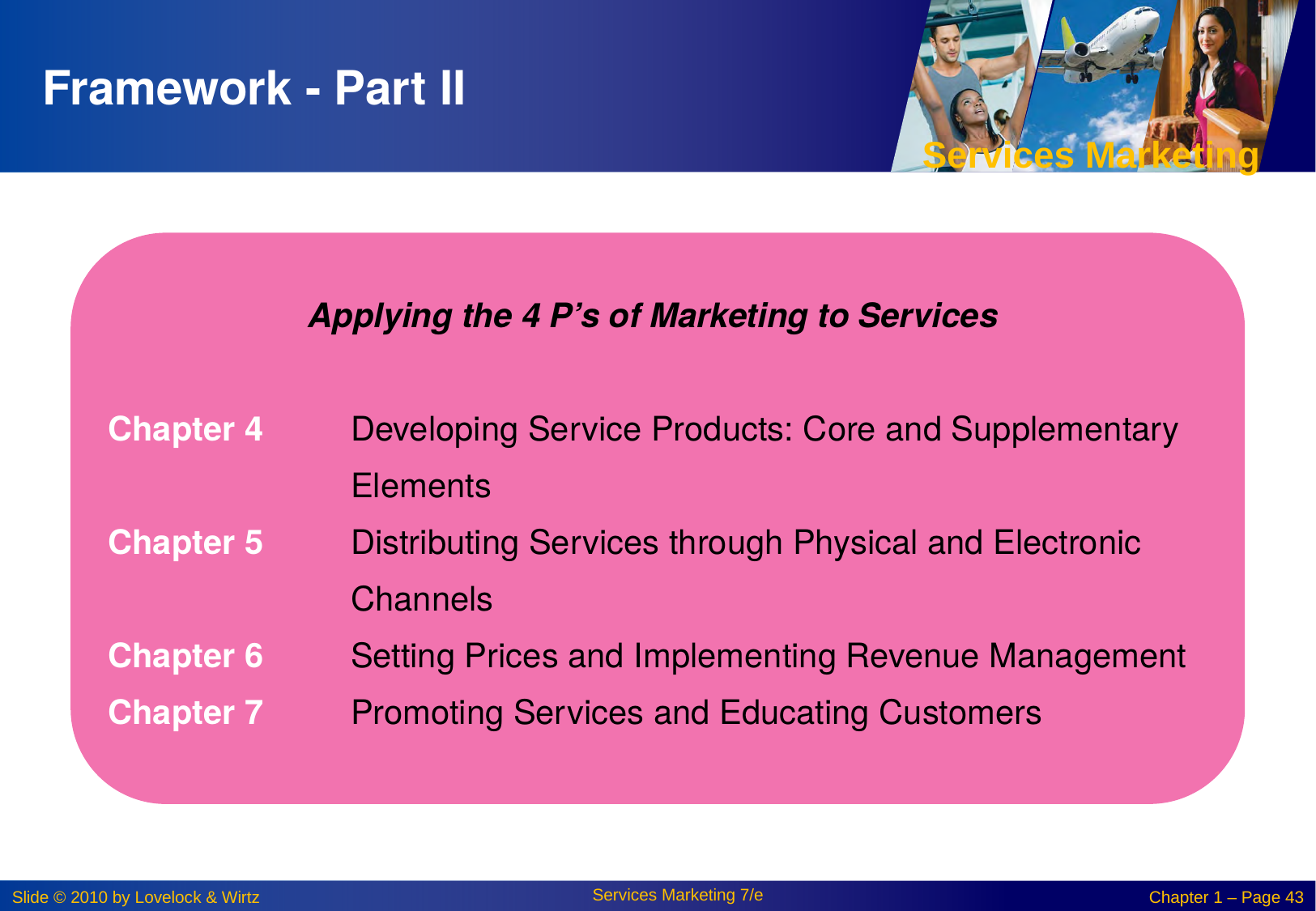

# Framework - Part II

Applying the 4 P’s of Marketing to Services

Chapter 4	Developing Service Products: Core and Supplementary 			Elements
Chapter 5	Distributing Services through Physical and Electronic 			Channels
Chapter 6	Setting Prices and Implementing Revenue Management
Chapter 7	Promoting Services and Educating Customers